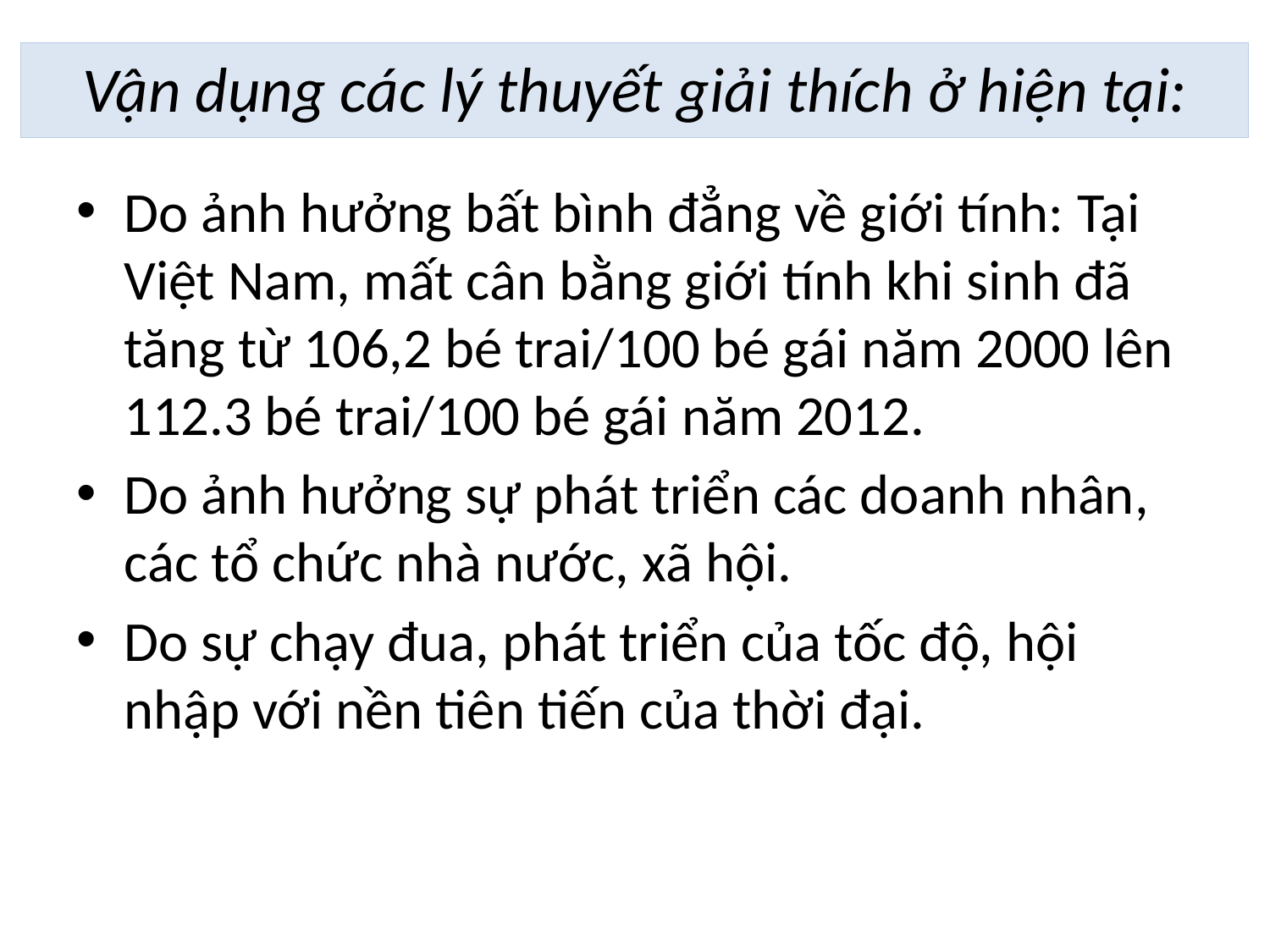

# Vận dụng các lý thuyết giải thích ở hiện tại:
Do ảnh hưởng bất bình đẳng về giới tính: Tại Việt Nam, mất cân bằng giới tính khi sinh đã tăng từ 106,2 bé trai/100 bé gái năm 2000 lên 112.3 bé trai/100 bé gái năm 2012.
Do ảnh hưởng sự phát triển các doanh nhân, các tổ chức nhà nước, xã hội.
Do sự chạy đua, phát triển của tốc độ, hội nhập với nền tiên tiến của thời đại.